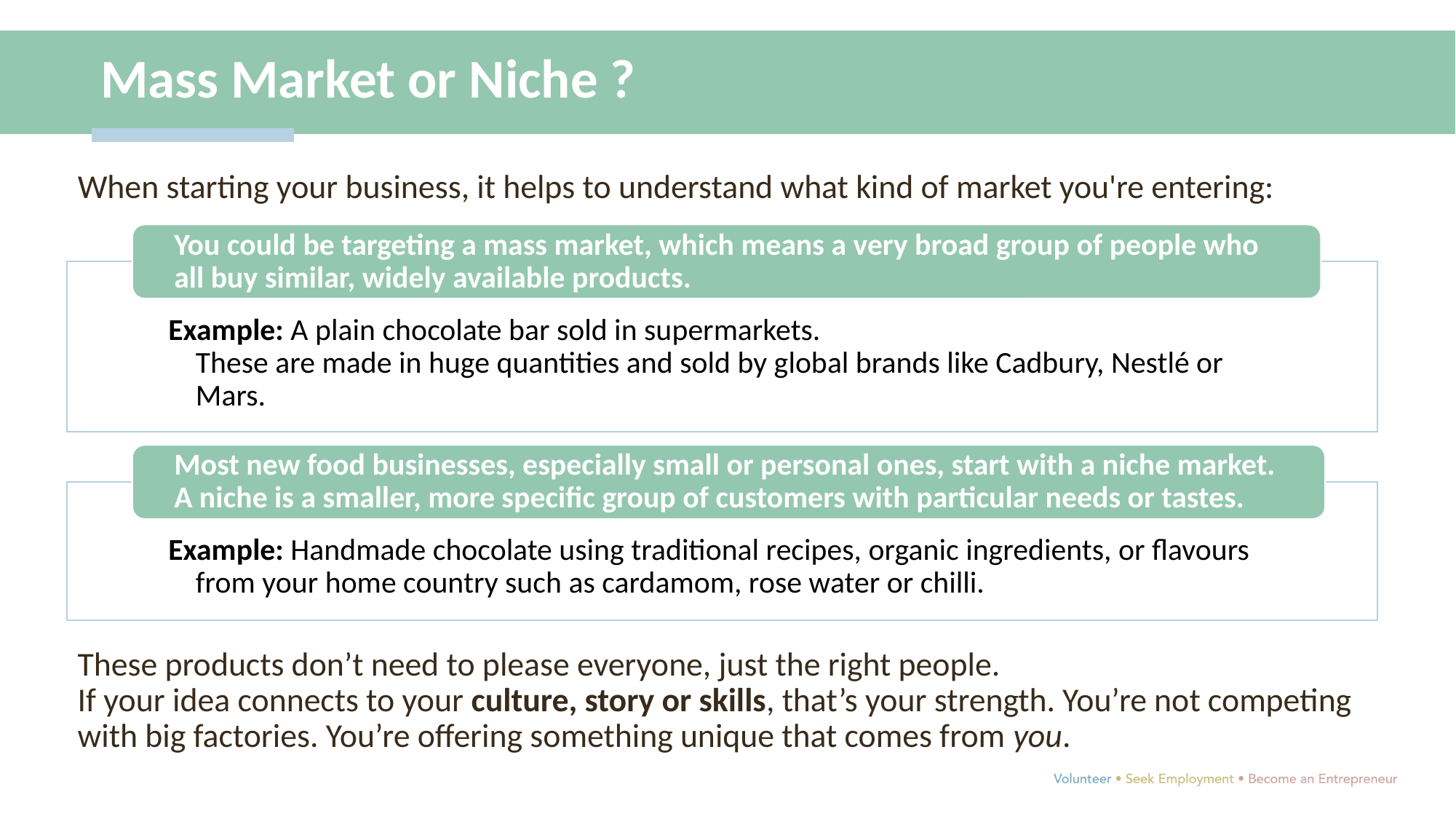

Mass Market or Niche ?
When starting your business, it helps to understand what kind of market you're entering:
Example: A plain chocolate bar sold in supermarkets.
These are made in huge quantities and sold by global brands like Cadbury, Nestlé or Mars.
You could be targeting a mass market, which means a very broad group of people who all buy similar, widely available products.
Example: Handmade chocolate using traditional recipes, organic ingredients, or flavours from your home country such as cardamom, rose water or chilli.
Most new food businesses, especially small or personal ones, start with a niche market. A niche is a smaller, more specific group of customers with particular needs or tastes.
These products don’t need to please everyone, just the right people.
If your idea connects to your culture, story or skills, that’s your strength. You’re not competing with big factories. You’re offering something unique that comes from you.